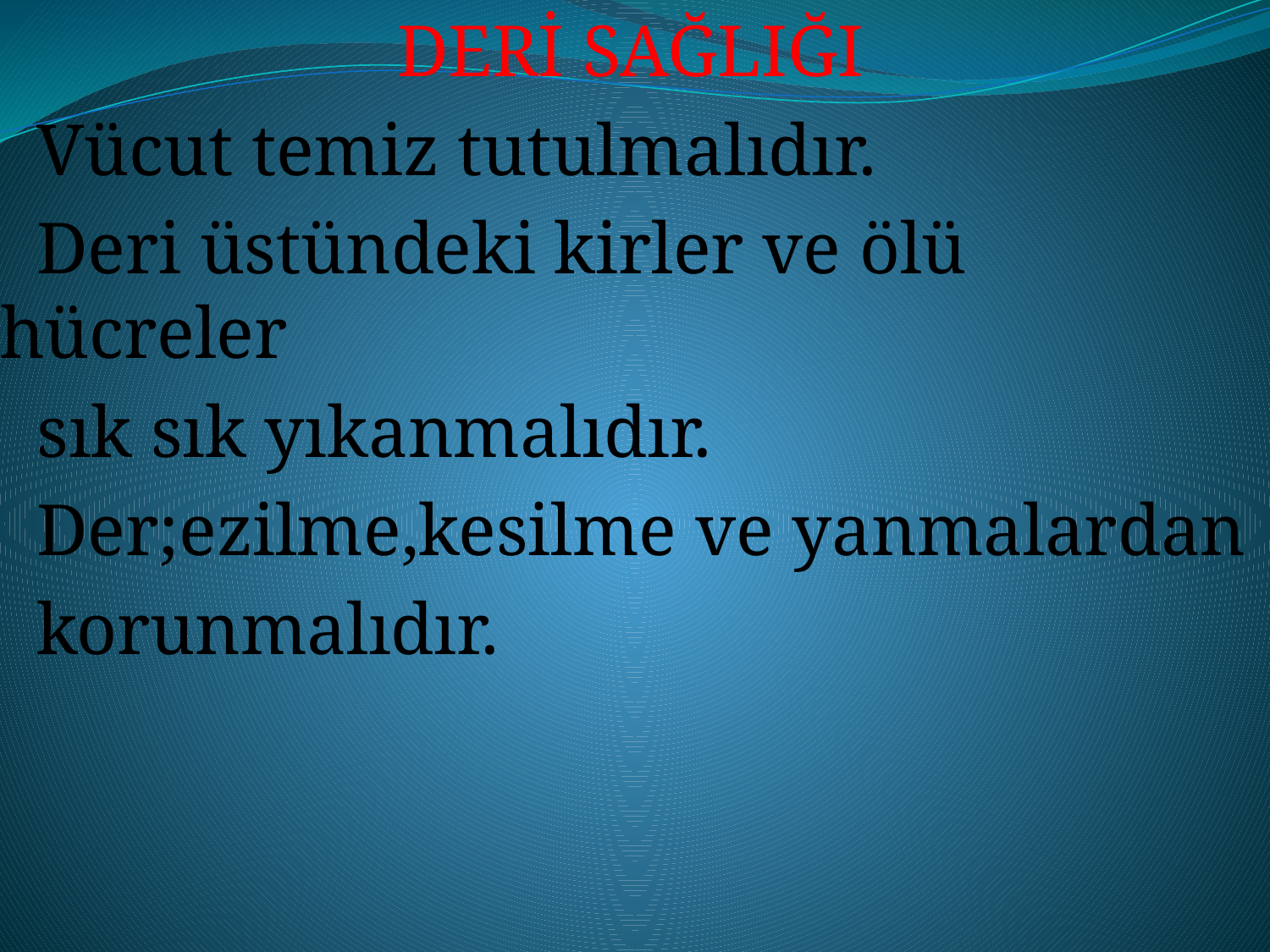

DERİ SAĞLIĞI
  Vücut temiz tutulmalıdır.
  Deri üstündeki kirler ve ölü hücreler
  sık sık yıkanmalıdır.
  Der;ezilme,kesilme ve yanmalardan
  korunmalıdır.
#